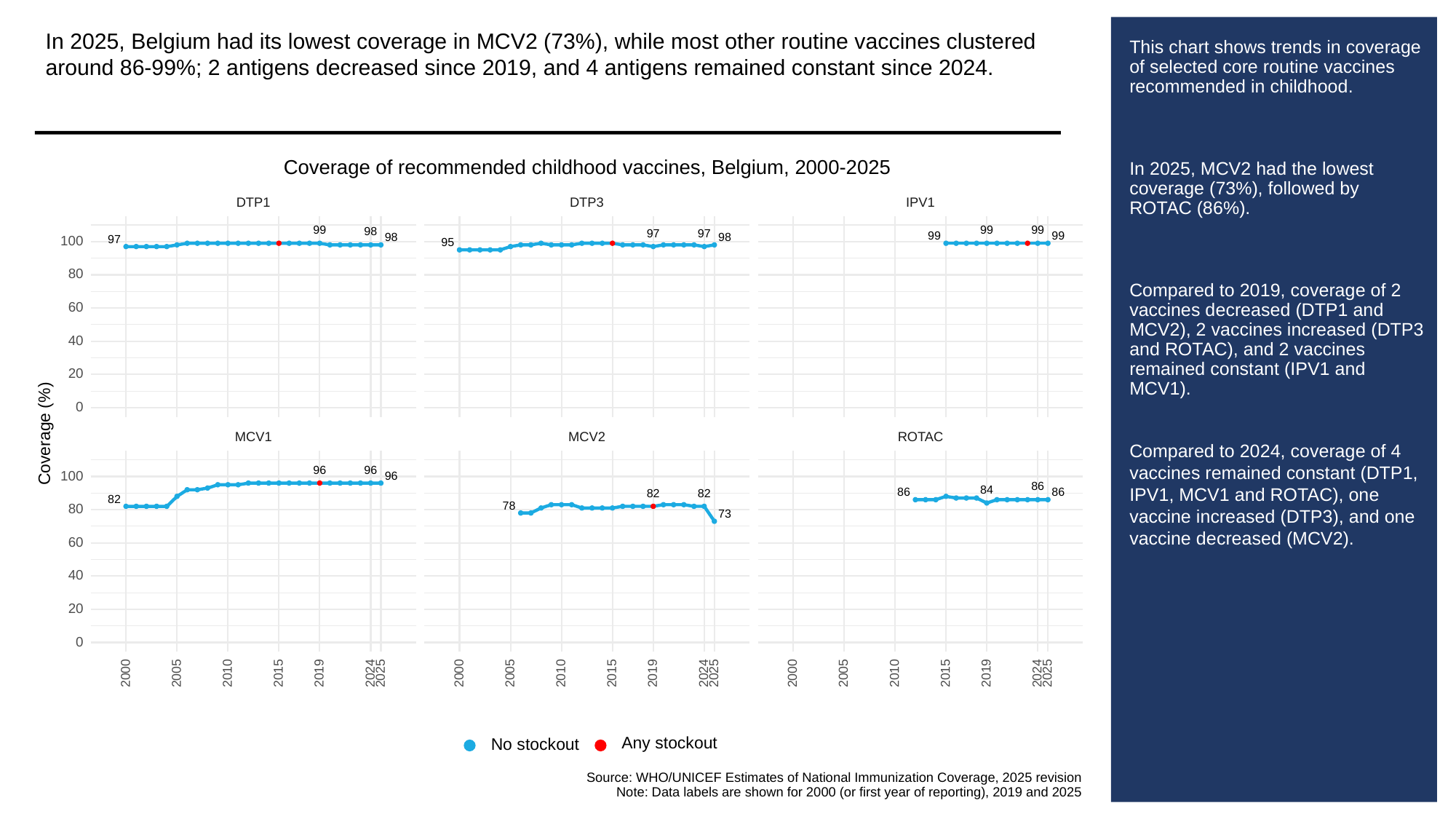

In 2025, Belgium had its lowest coverage in MCV2 (73%), while most other routine vaccines clustered around 86-99%; 2 antigens decreased since 2019, and 4 antigens remained constant since 2024.
# This chart shows trends in coverage of selected core routine vaccines recommended in childhood.

In 2025, MCV2 had the lowest coverage (73%), followed by ROTAC (86%).

Compared to 2019, coverage of 2 vaccines decreased (DTP1 and MCV2), 2 vaccines increased (DTP3 and ROTAC), and 2 vaccines remained constant (IPV1 and MCV1).

Compared to 2024, coverage of 4 vaccines remained constant (DTP1, IPV1, MCV1 and ROTAC), one vaccine increased (DTP3), and one vaccine decreased (MCV2).

Coverage of recommended childhood vaccines, Belgium, 2000-2025
DTP3
DTP1
IPV1

99
99
99
98
97
97
99
99
98
98
97
100
95

80

60

40

20

0

Coverage (%)
ROTAC
MCV1
MCV2

96
96
100
96

86

84

86
86
82
82

82

78

80

73

60

40

20

0

2000
2005
2010
2015
2019
2024
2025
2000
2005
2010
2015
2019
2024
2025
2000
2005
2010
2015
2019
2024
2025
Any stockout
No stockout

Source: WHO/UNICEF Estimates of National Immunization Coverage, 2025 revision
Note: Data labels are shown for 2000 (or first year of reporting), 2019 and 2025